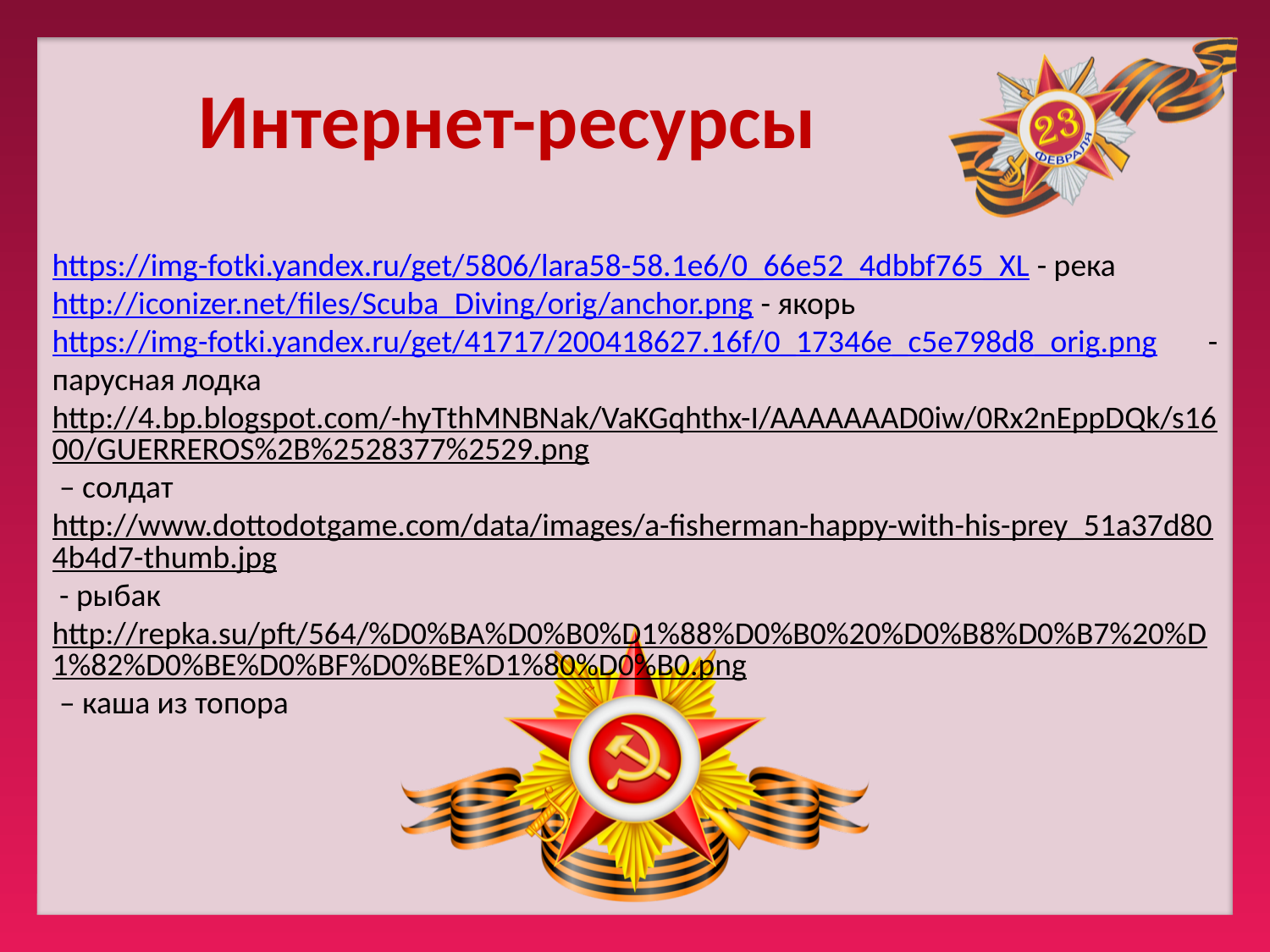

# Интернет-ресурсы
https://img-fotki.yandex.ru/get/5806/lara58-58.1e6/0_66e52_4dbbf765_XL - река
http://iconizer.net/files/Scuba_Diving/orig/anchor.png - якорь
https://img-fotki.yandex.ru/get/41717/200418627.16f/0_17346e_c5e798d8_orig.png - парусная лодка
http://4.bp.blogspot.com/-hyTthMNBNak/VaKGqhthx-I/AAAAAAAD0iw/0Rx2nEppDQk/s1600/GUERREROS%2B%2528377%2529.png – солдат
http://www.dottodotgame.com/data/images/a-fisherman-happy-with-his-prey_51a37d804b4d7-thumb.jpg - рыбак
http://repka.su/pft/564/%D0%BA%D0%B0%D1%88%D0%B0%20%D0%B8%D0%B7%20%D1%82%D0%BE%D0%BF%D0%BE%D1%80%D0%B0.png – каша из топора